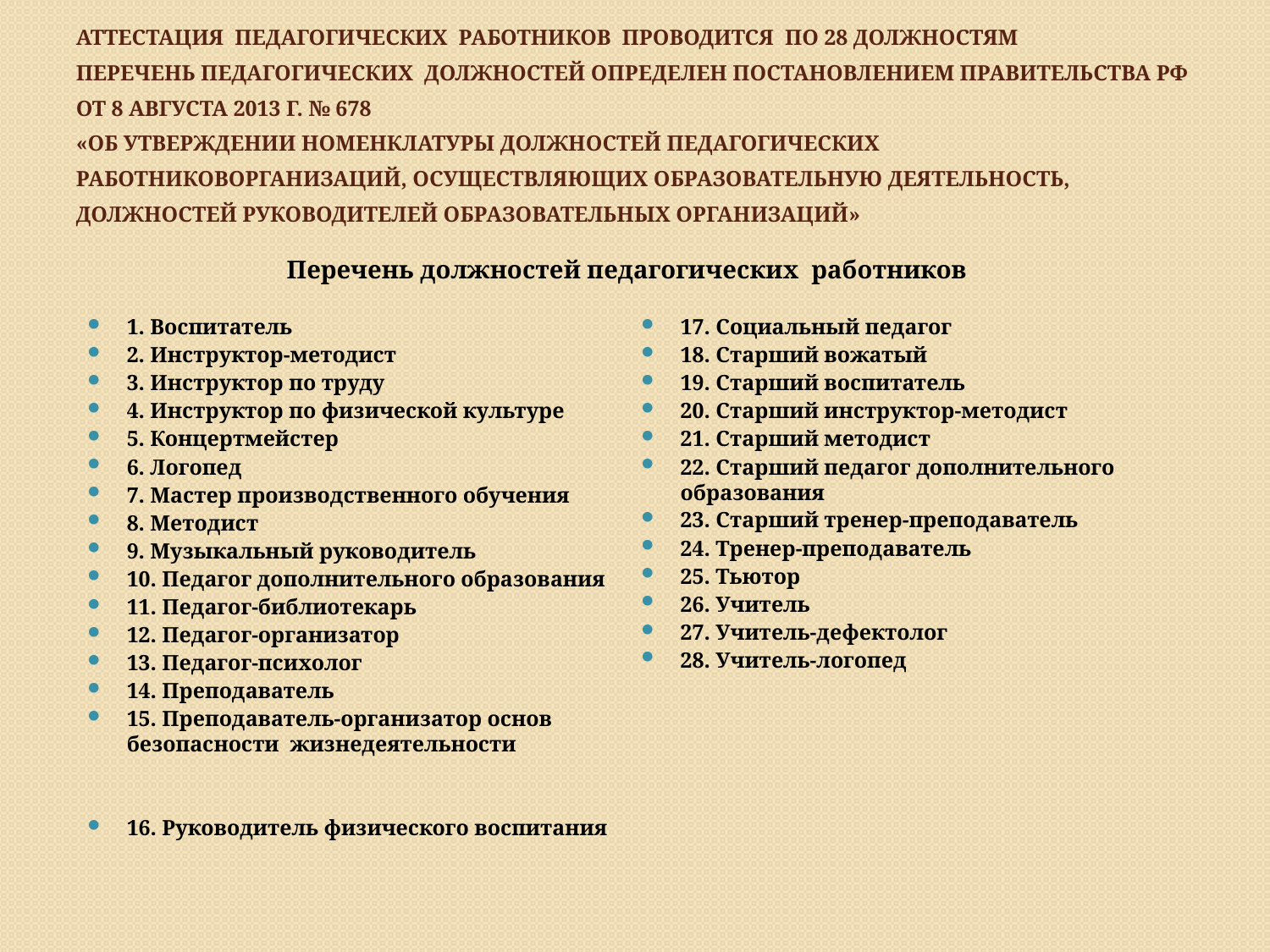

# Аттестация  педагогических  работников  проводится  по 28 должностям Перечень педагогических  должностей определен Постановлением Правительства РФ от 8 августа 2013 г. № 678 «Об утверждении номенклатуры должностей педагогических работниковорганизаций, осуществляющих образовательную деятельность, должностей руководителей образовательных организаций»
Перечень должностей педагогических  работников

1. Воспитатель
2. Инструктор-методист
3. Инструктор по труду
4. Инструктор по физической культуре
5. Концертмейстер
6. Логопед
7. Мастер производственного обучения
8. Методист
9. Музыкальный руководитель
10. Педагог дополнительного образования
11. Педагог-библиотекарь
12. Педагог-организатор
13. Педагог-психолог
14. Преподаватель
15. Преподаватель-организатор основ безопасности  жизнедеятельности

16. Руководитель физического воспитания
17. Социальный педагог
18. Старший вожатый
19. Старший воспитатель
20. Старший инструктор-методист
21. Старший методист
22. Старший педагог дополнительного образования
23. Старший тренер-преподаватель
24. Тренер-преподаватель
25. Тьютор
26. Учитель
27. Учитель-дефектолог
28. Учитель-логопед